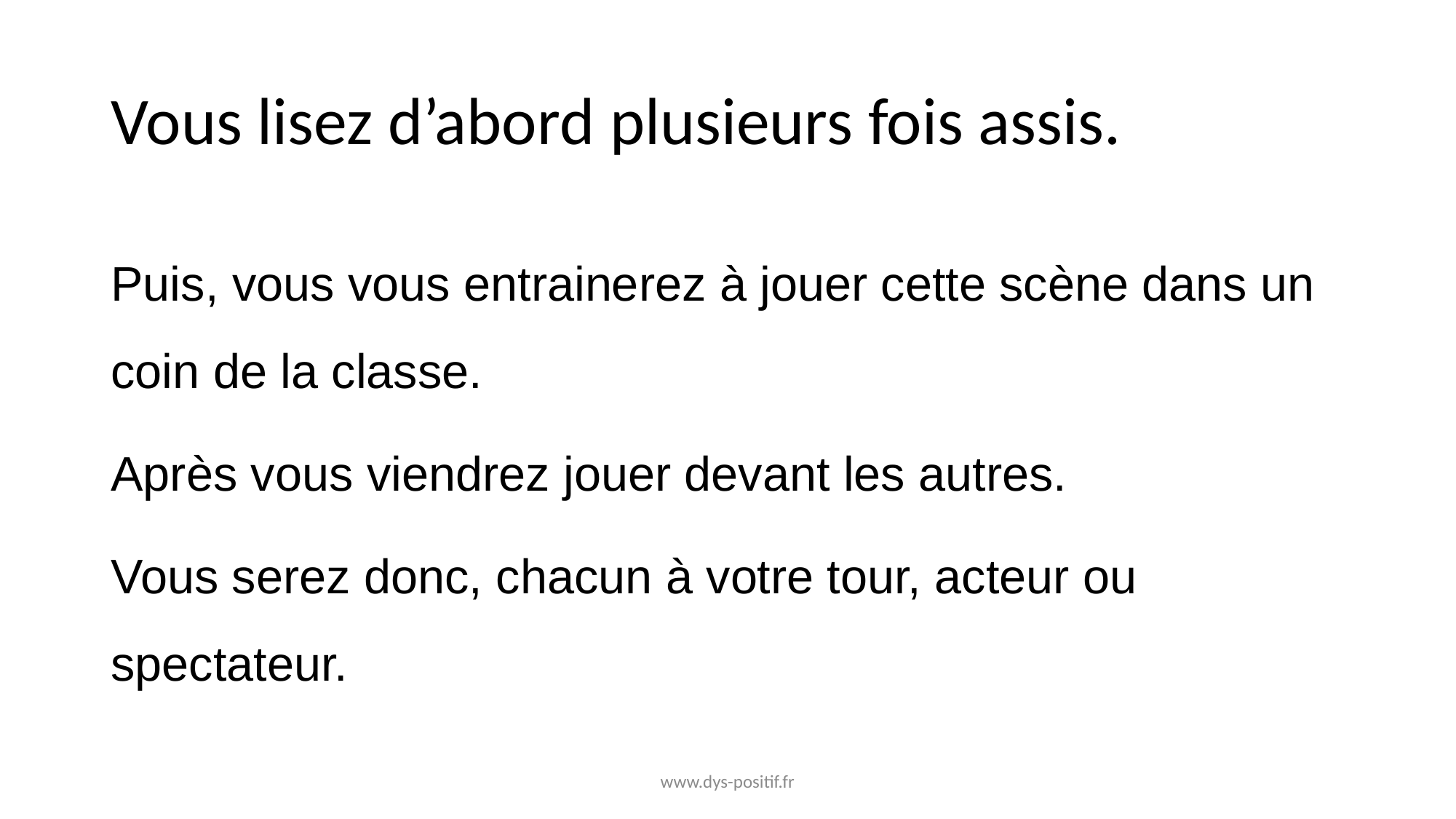

# Vous lisez d’abord plusieurs fois assis.
Puis, vous vous entrainerez à jouer cette scène dans un coin de la classe.
Après vous viendrez jouer devant les autres.
Vous serez donc, chacun à votre tour, acteur ou spectateur.
www.dys-positif.fr